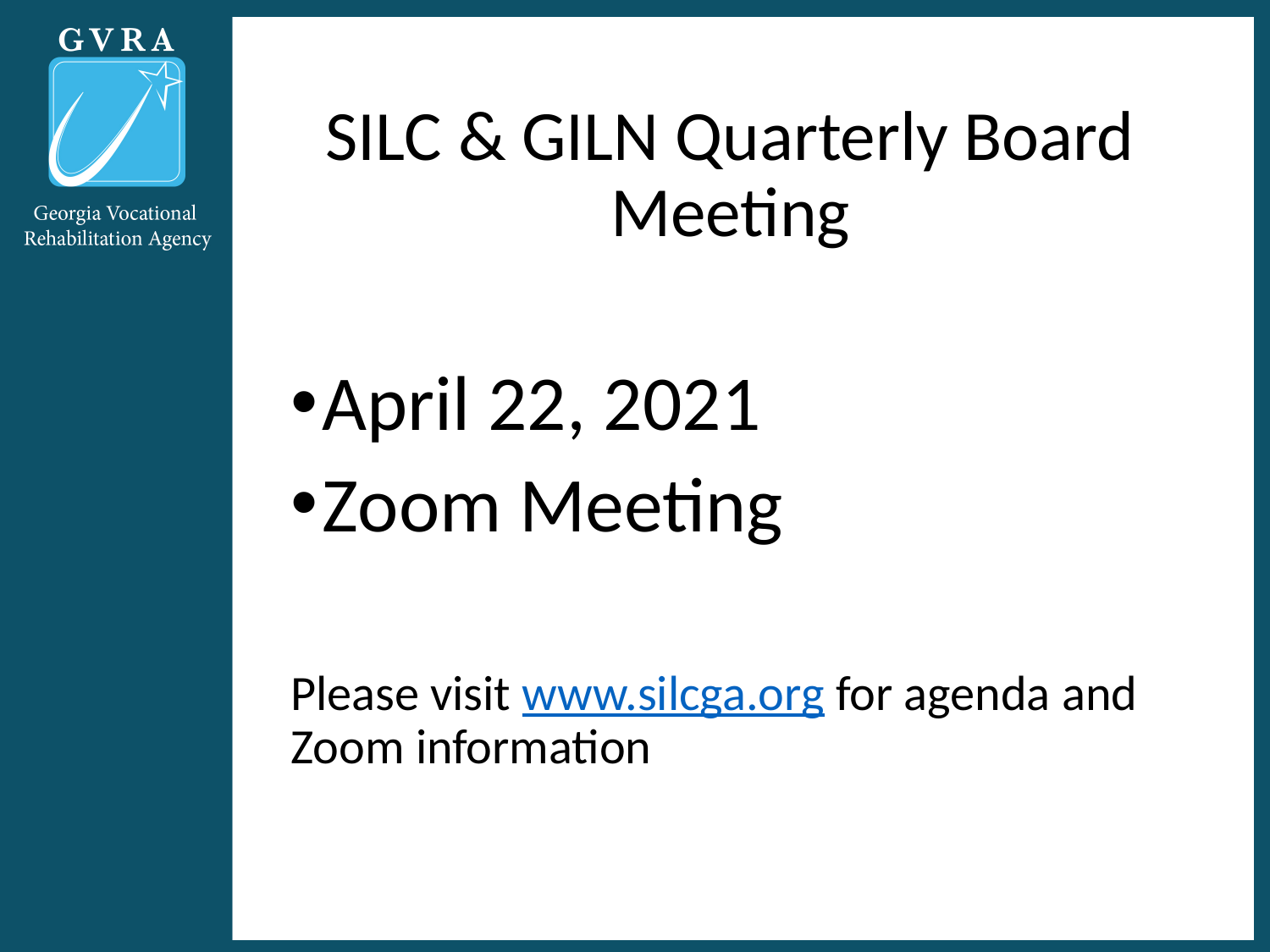

SILC & GILN Quarterly Board Meeting

April 22, 2021
Zoom Meeting

Please visit www.silcga.org for agenda and Zoom information